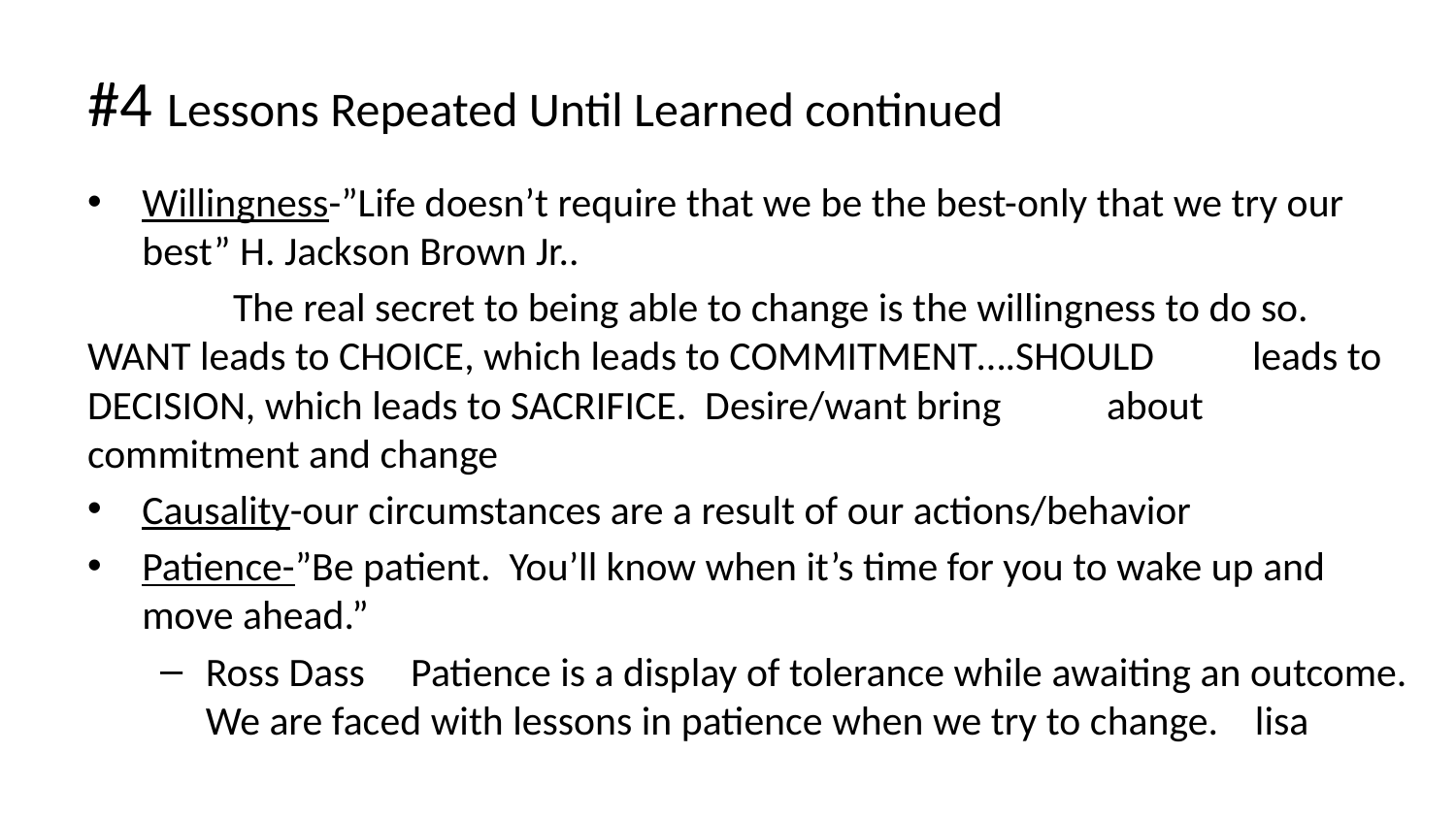

# #4 Lessons Repeated Until Learned continued
Willingness-”Life doesn’t require that we be the best-only that we try our best” H. Jackson Brown Jr..
	The real secret to being able to change is the willingness to do so. 	WANT leads to CHOICE, which leads to COMMITMENT….SHOULD 	leads to DECISION, which leads to SACRIFICE.  Desire/want bring 	about commitment and change
Causality-our circumstances are a result of our actions/behavior
Patience-”Be patient.  You’ll know when it’s time for you to wake up and move ahead.”
Ross Dass     Patience is a display of tolerance while awaiting an outcome. We are faced with lessons in patience when we try to change.    lisa